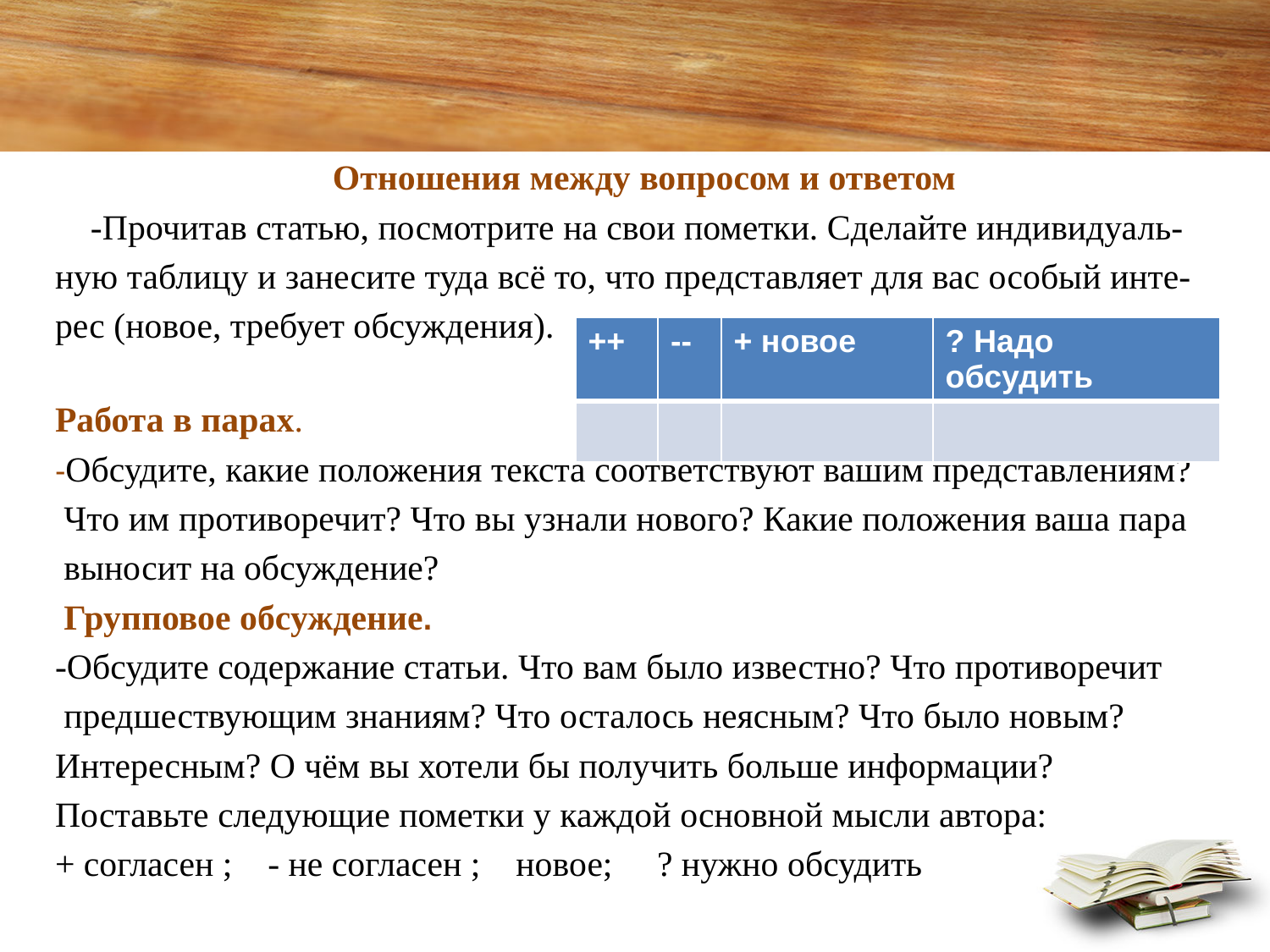

Отношения между вопросом и ответом
    -Прочитав статью, посмотрите на свои пометки. Сделайте индивидуаль-
ную таблицу и занесите туда всё то, что представляет для вас особый инте-
рес (новое, требует обсуждения).

Работа в парах.
-Обсудите, какие положения текста соответствуют вашим представлениям?
 Что им противоречит? Что вы узнали нового? Какие положения ваша пара
 выносит на обсуждение?
 Групповое обсуждение.
-Обсудите содержание статьи. Что вам было известно? Что противоречит
 предшествующим знаниям? Что осталось неясным? Что было новым?
Интересным? О чём вы хотели бы получить больше информации?
Поставьте следующие пометки у каждой основной мысли автора:
+ согласен ;    - не согласен ;    новое;     ? нужно обсудить

| ++ | -- | + новое | ? Надо обсудить |
| --- | --- | --- | --- |
|  |  |  |  |